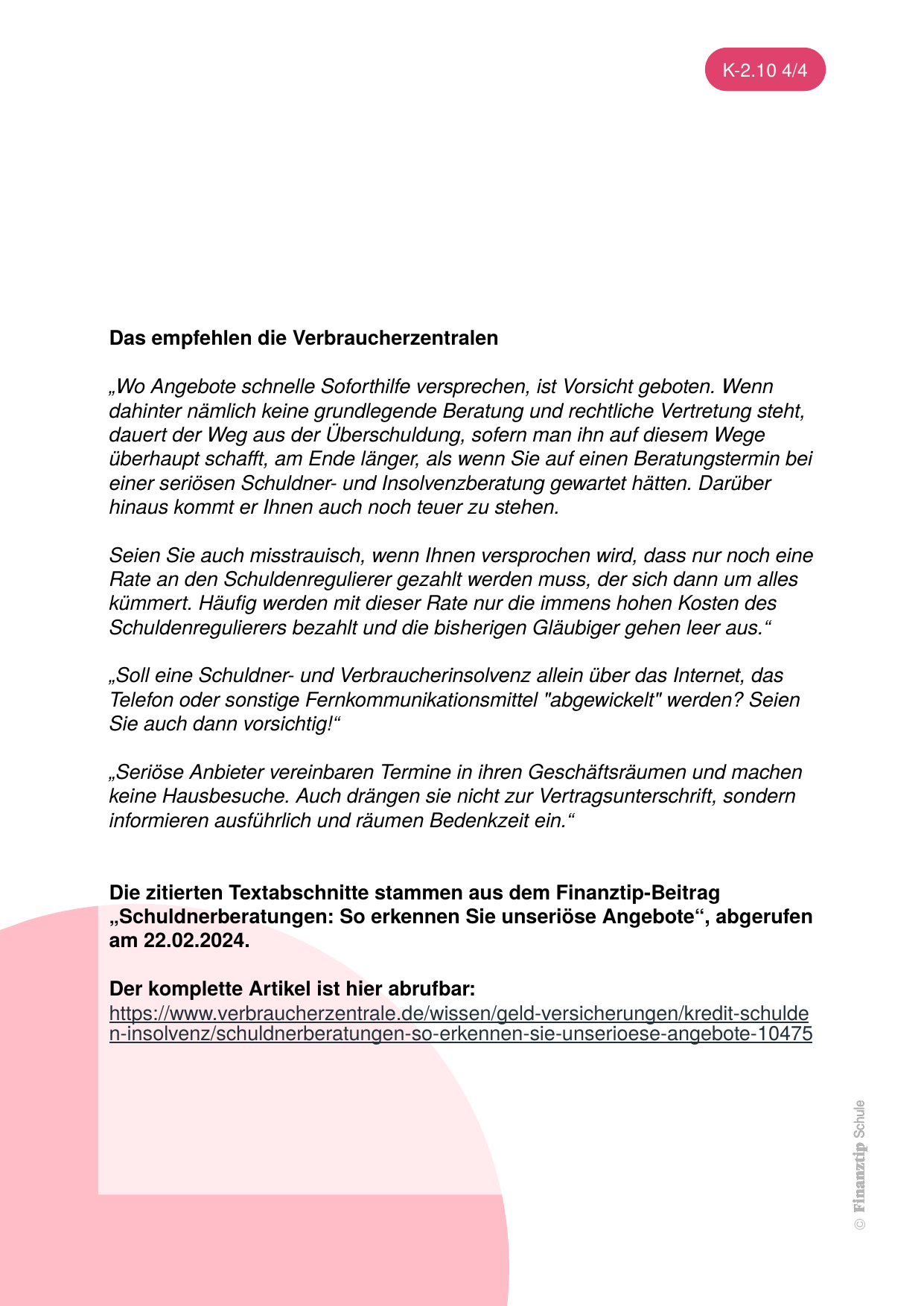

Das empfehlen die Verbraucherzentralen

„Wo Angebote schnelle Soforthilfe versprechen, ist Vorsicht geboten. Wenn dahinter nämlich keine grundlegende Beratung und rechtliche Vertretung steht, dauert der Weg aus der Überschuldung, sofern man ihn auf diesem Wege überhaupt schafft, am Ende länger, als wenn Sie auf einen Beratungstermin bei einer seriösen Schuldner- und Insolvenzberatung gewartet hätten. Darüber hinaus kommt er Ihnen auch noch teuer zu stehen.

Seien Sie auch misstrauisch, wenn Ihnen versprochen wird, dass nur noch eine Rate an den Schuldenregulierer gezahlt werden muss, der sich dann um alles kümmert. Häufig werden mit dieser Rate nur die immens hohen Kosten des Schuldenregulierers bezahlt und die bisherigen Gläubiger gehen leer aus.“

„Soll eine Schuldner- und Verbraucherinsolvenz allein über das Internet, das Telefon oder sonstige Fernkommunikationsmittel "abgewickelt" werden? Seien Sie auch dann vorsichtig!“

„Seriöse Anbieter vereinbaren Termine in ihren Geschäftsräumen und machen keine Hausbesuche. Auch drängen sie nicht zur Vertragsunterschrift, sondern informieren ausführlich und räumen Bedenkzeit ein.“

Die zitierten Textabschnitte stammen aus dem Finanztip-Beitrag „Schuldnerberatungen: So erkennen Sie unseriöse Angebote“, abgerufen am 22.02.2024.

Der komplette Artikel ist hier abrufbar:
https://www.verbraucherzentrale.de/wissen/geld-versicherungen/kredit-schulden-insolvenz/schuldnerberatungen-so-erkennen-sie-unserioese-angebote-10475